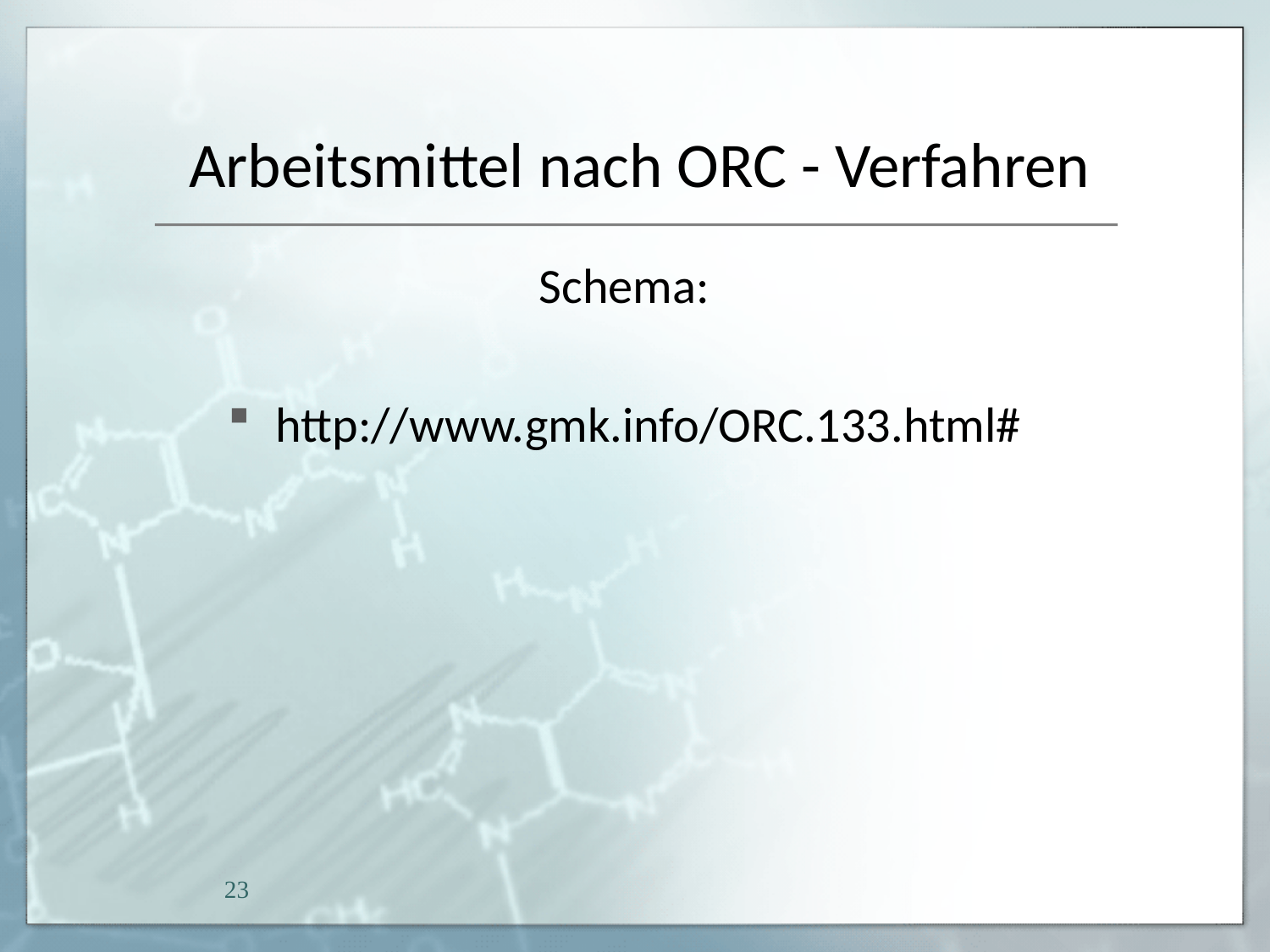

# Arbeitsmittel nach ORC - Verfahren
Schema:

http://www.gmk.info/ORC.133.html#
23